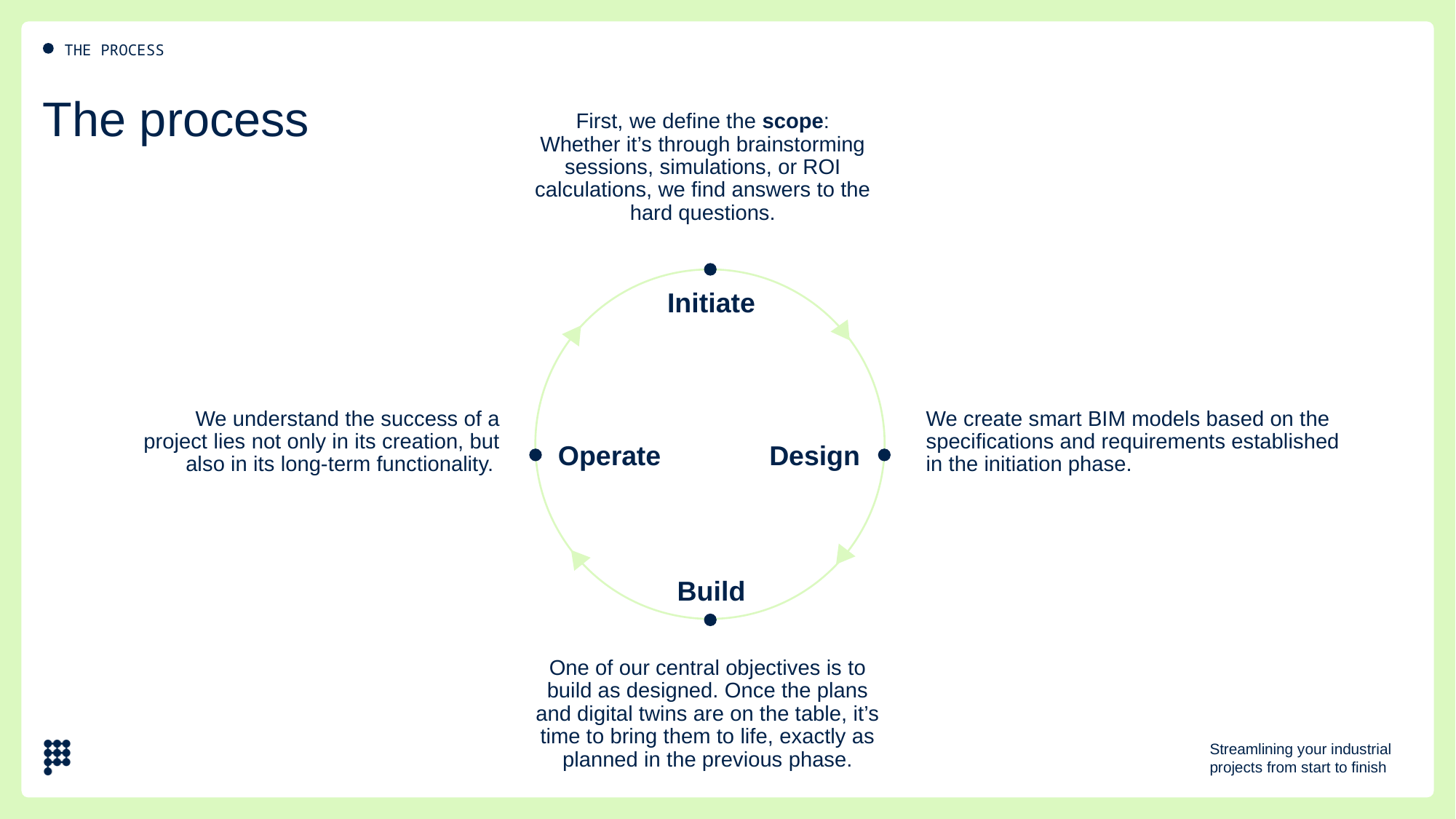

THE PROCESS
# The process
First, we define the scope:
Whether it’s through brainstorming sessions, simulations, or ROI calculations, we find answers to the hard questions.

Initiate

We understand the success of a project lies not only in its creation, but also in its long-term functionality.
We create smart BIM models based on the specifications and requirements established in the initiation phase.
Operate
Design

Build

One of our central objectives is to build as designed. Once the plans and digital twins are on the table, it’s time to bring them to life, exactly as planned in the previous phase.